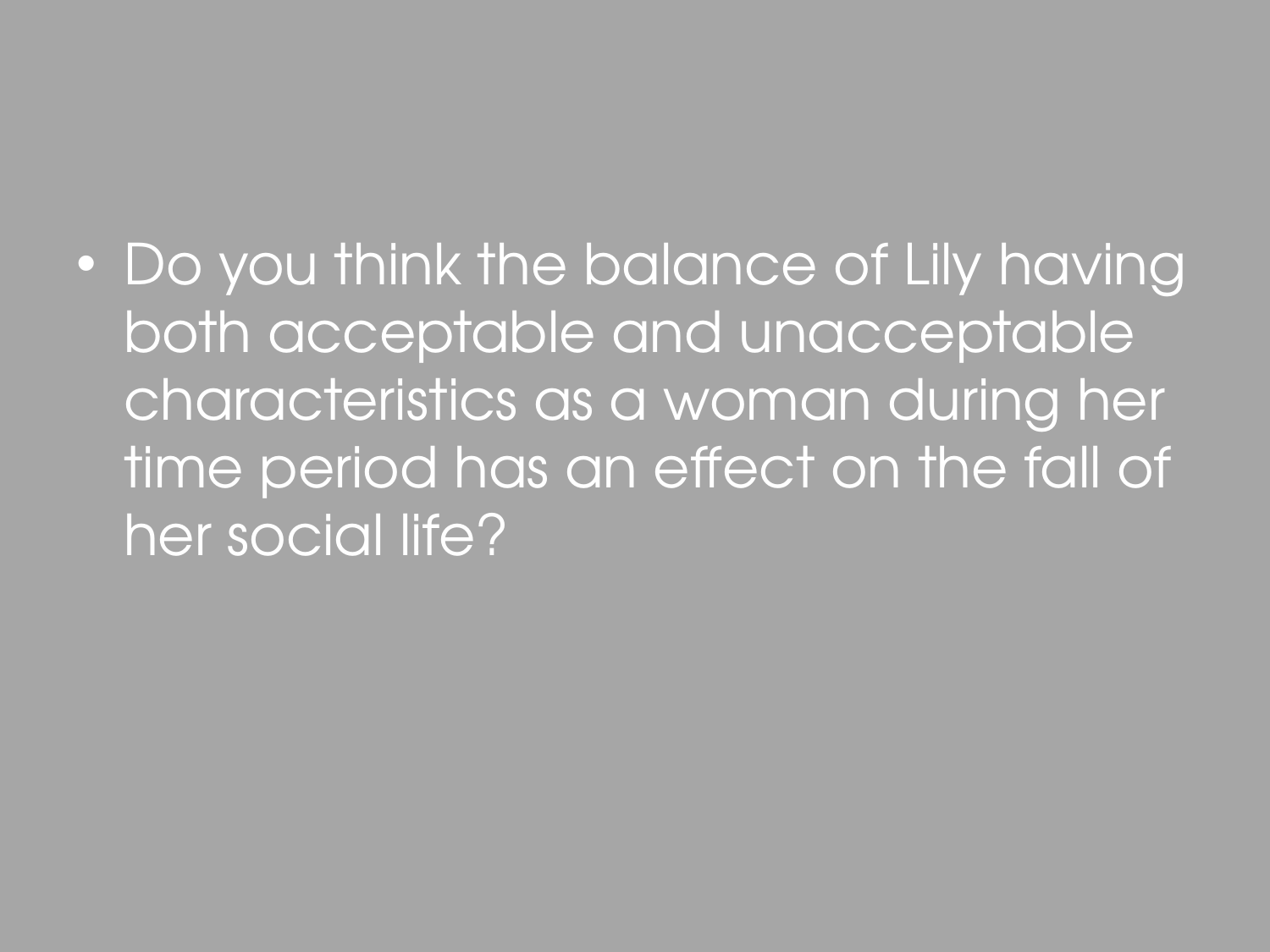

Do you think the balance of Lily having both acceptable and unacceptable characteristics as a woman during her time period has an effect on the fall of her social life?